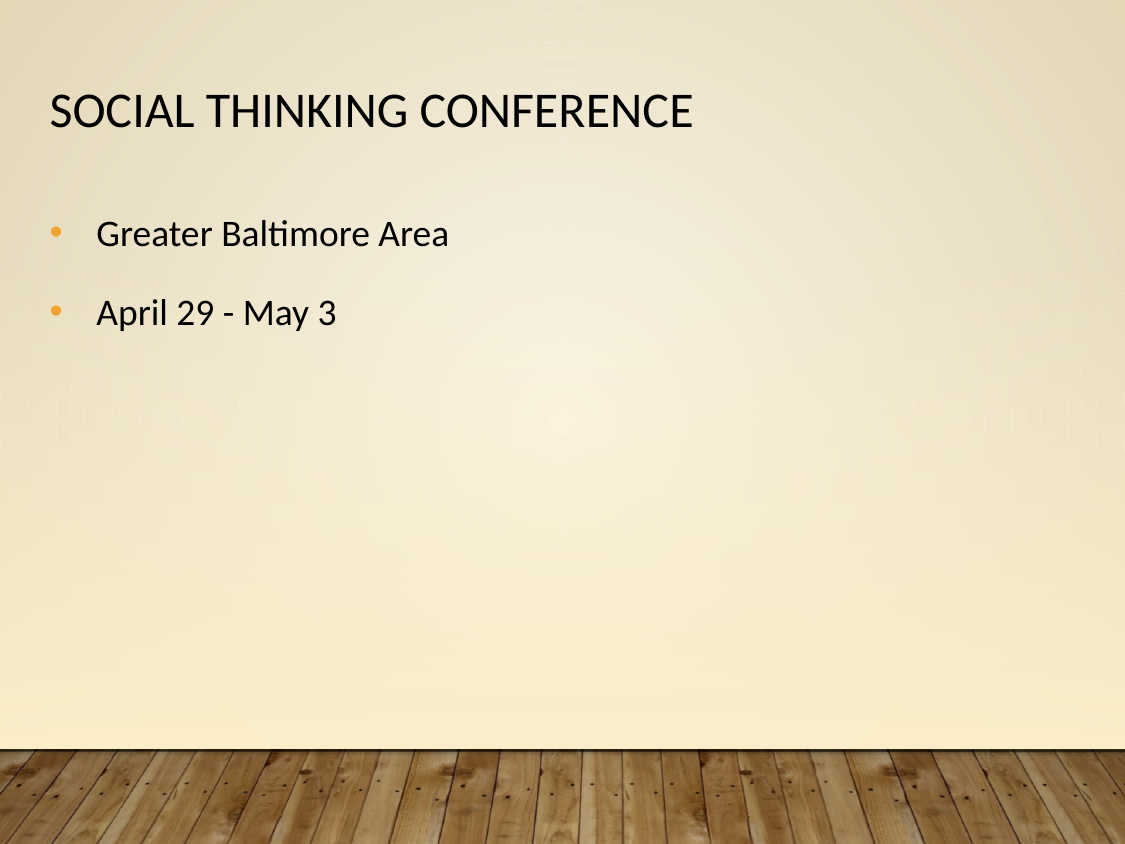

# Social Thinking Conference
Greater Baltimore Area
April 29 - May 3